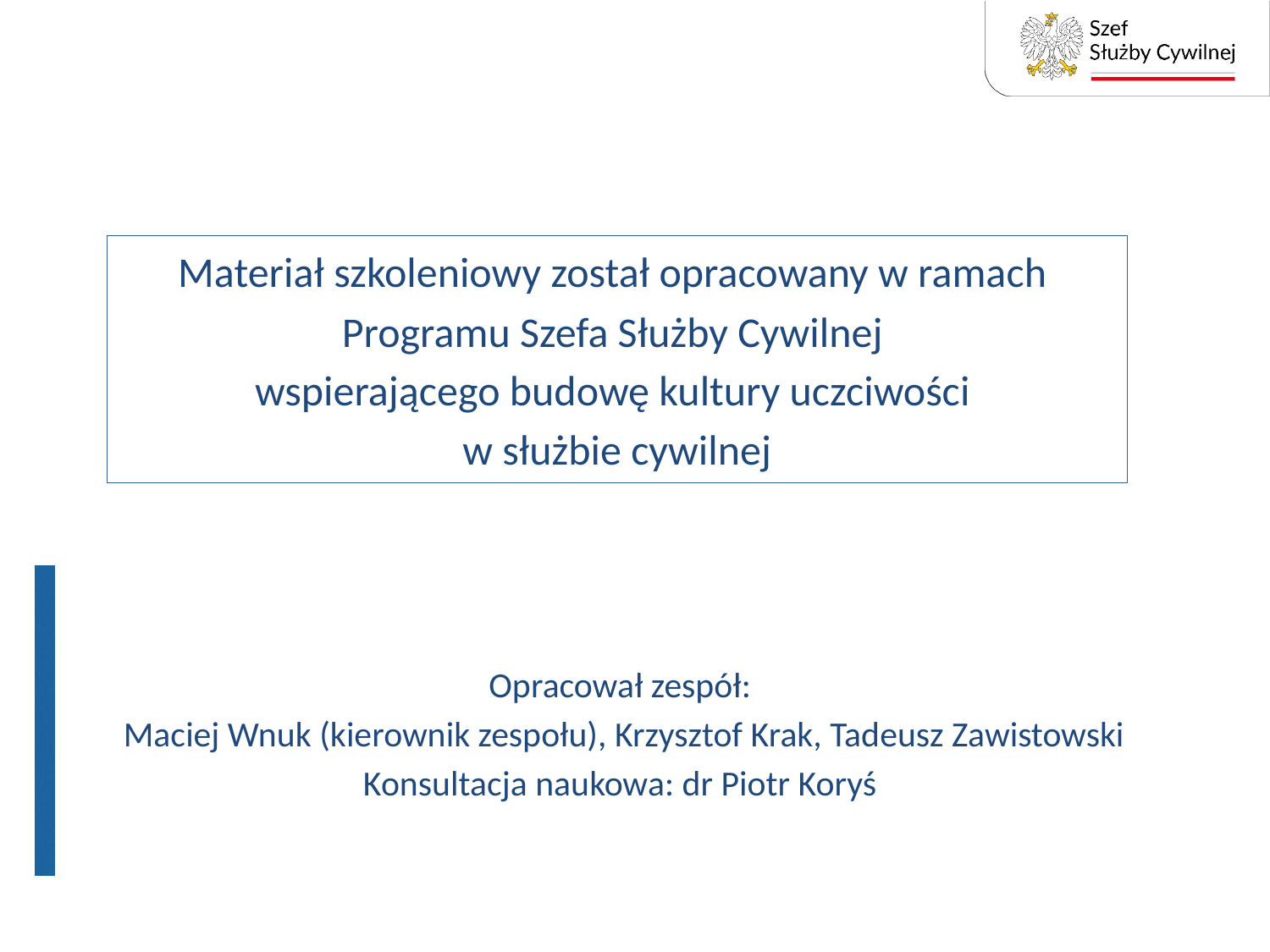

#
Materiał szkoleniowy został opracowany w ramach
Programu Szefa Służby Cywilnej
wspierającego budowę kultury uczciwości
w służbie cywilnej
Opracował zespół:
Maciej Wnuk (kierownik zespołu), Krzysztof Krak, Tadeusz Zawistowski
Konsultacja naukowa: dr Piotr Koryś